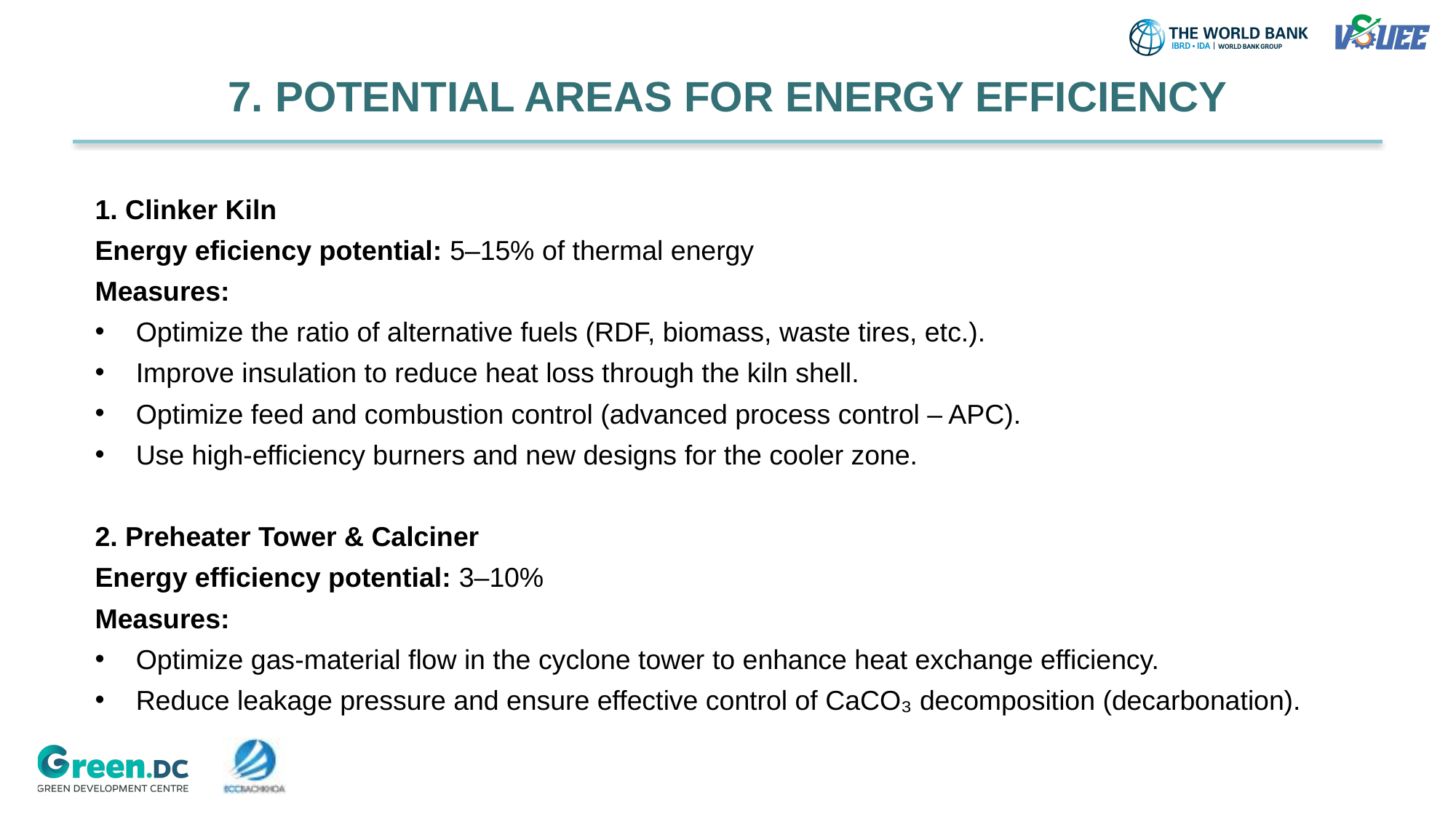

# 7. POTENTIAL AREAS FOR ENERGY EFFICIENCY
1. Clinker Kiln
Energy eficiency potential: 5–15% of thermal energy
Measures:
Optimize the ratio of alternative fuels (RDF, biomass, waste tires, etc.).
Improve insulation to reduce heat loss through the kiln shell.
Optimize feed and combustion control (advanced process control – APC).
Use high-efficiency burners and new designs for the cooler zone.

2. Preheater Tower & Calciner
Energy efficiency potential: 3–10%
Measures:
Optimize gas-material flow in the cyclone tower to enhance heat exchange efficiency.
Reduce leakage pressure and ensure effective control of CaCO₃ decomposition (decarbonation).